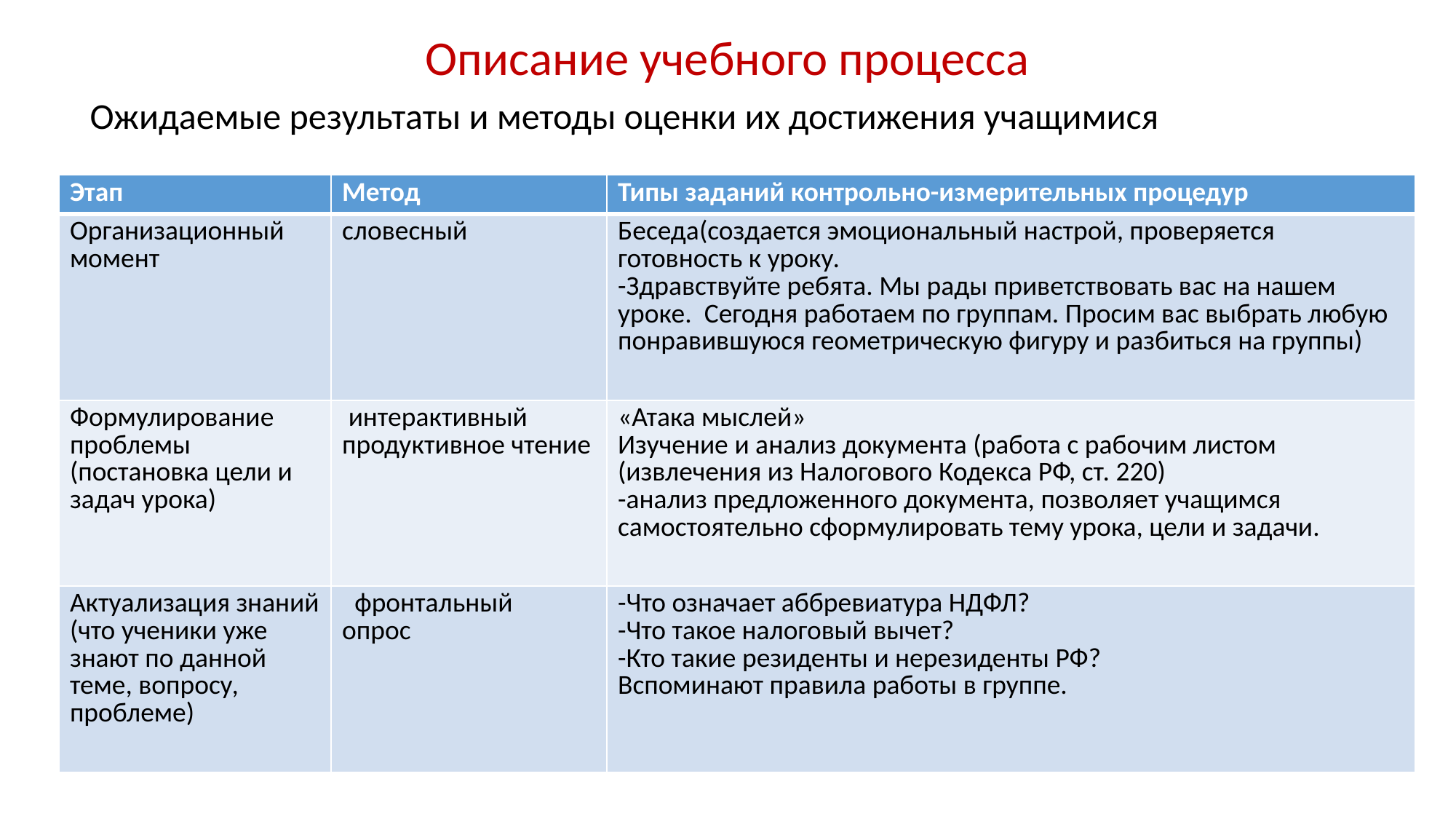

# Описание учебного процесса
Ожидаемые результаты и методы оценки их достижения учащимися

*этап может не включать ни одного задания из контрольно-измерительных процедур и учитель может использовать комплексные задания

| Этап | Метод | Типы заданий контрольно-измерительных процедур |
| --- | --- | --- |
| Организационный момент | словесный | Беседа(создается эмоциональный настрой, проверяется готовность к уроку. -Здравствуйте ребята. Мы рады приветствовать вас на нашем уроке. Сегодня работаем по группам. Просим вас выбрать любую понравившуюся геометрическую фигуру и разбиться на группы) |
| Формулирование проблемы (постановка цели и задач урока) | интерактивный продуктивное чтение | «Атака мыслей» Изучение и анализ документа (работа с рабочим листом (извлечения из Налогового Кодекса РФ, ст. 220) -анализ предложенного документа, позволяет учащимся самостоятельно сформулировать тему урока, цели и задачи. |
| Актуализация знаний (что ученики уже знают по данной теме, вопросу, проблеме) | фронтальный опрос | -Что означает аббревиатура НДФЛ? -Что такое налоговый вычет? -Кто такие резиденты и нерезиденты РФ? Вспоминают правила работы в группе. |